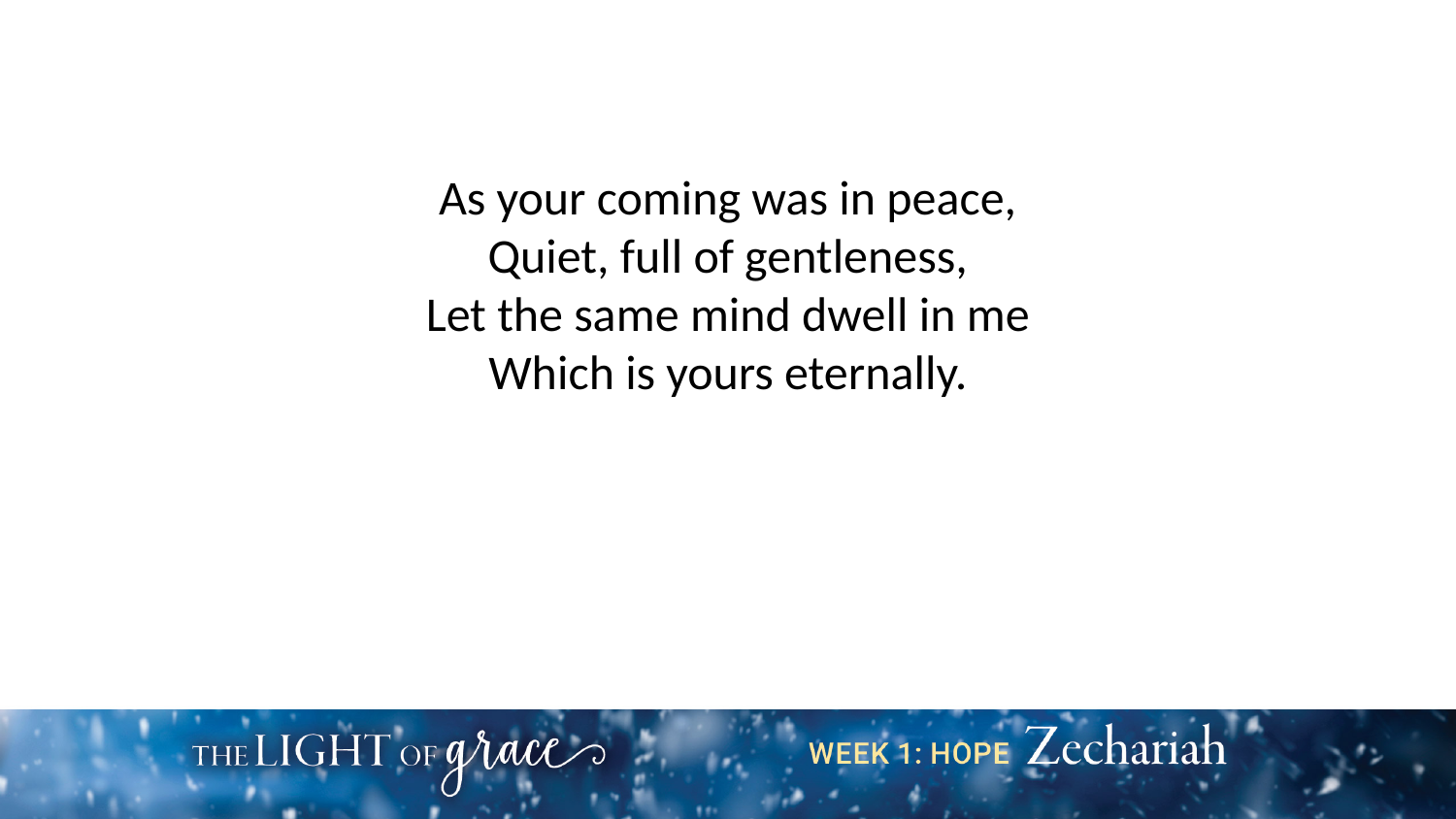

As your coming was in peace,
Quiet, full of gentleness,
Let the same mind dwell in me
Which is yours eternally.